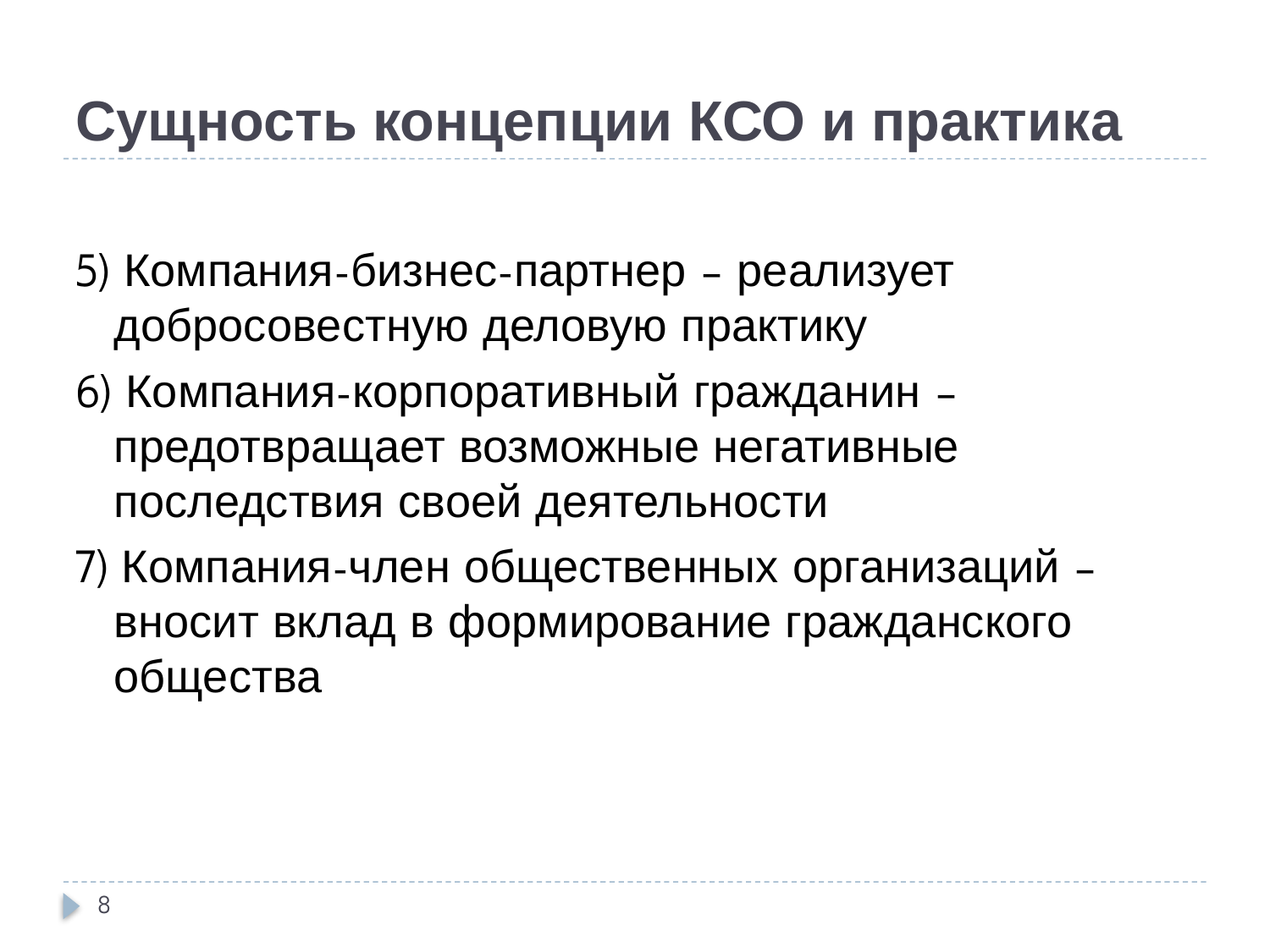

# Сущность концепции КСО и практика

5) Компания-бизнес-партнер – реализует добросовестную деловую практику
6) Компания-корпоративный гражданин – предотвращает возможные негативные последствия своей деятельности
7) Компания-член общественных организаций – вносит вклад в формирование гражданского общества
8